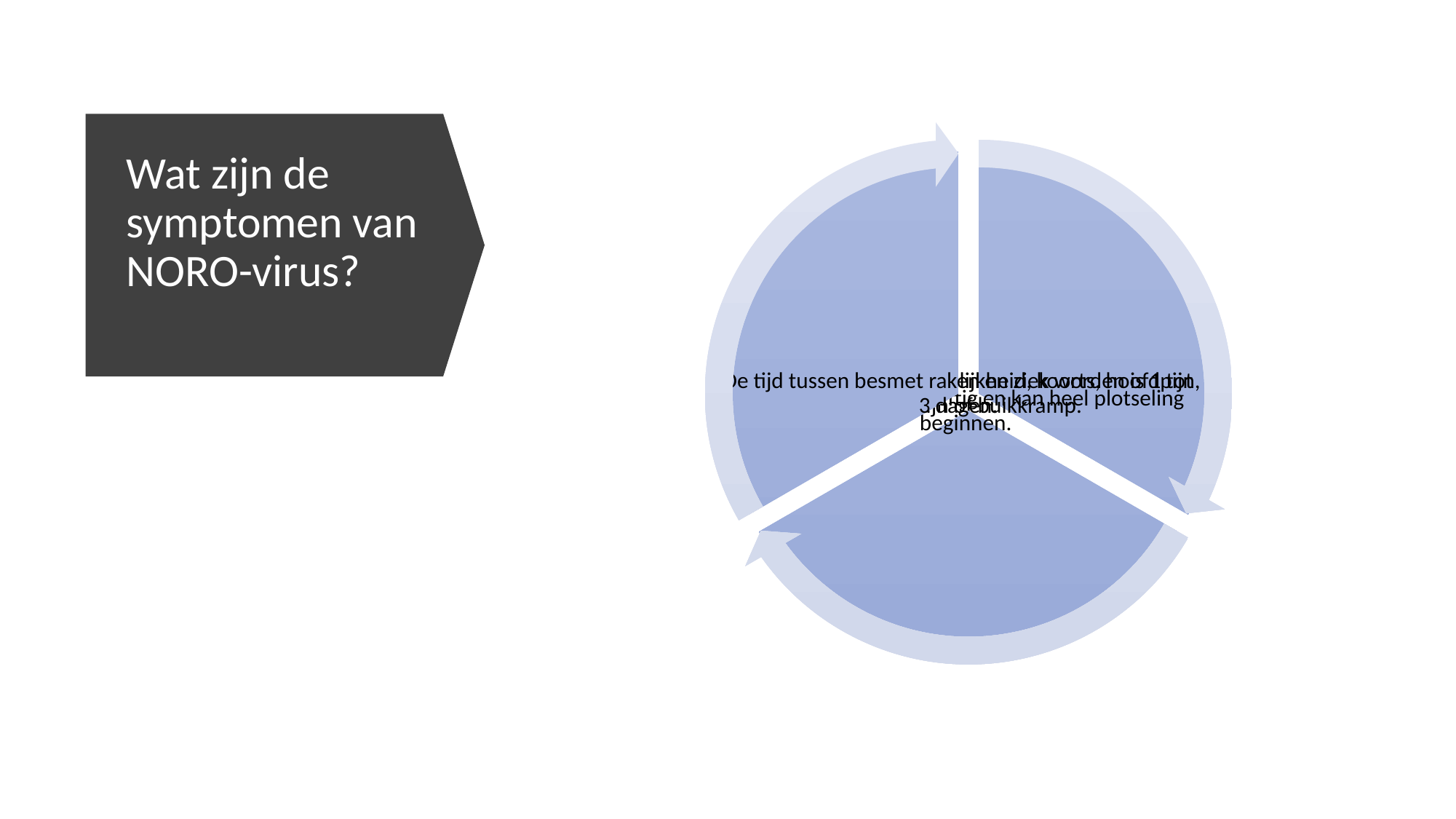

Braken, diarree, misselijkheid, koorts, hoofdpijn, buikpijn of buikkramp.
Het braken is vaak heftig en kan heel plotseling beginnen.
De tijd tussen besmet raken en ziek worden is 1 tot 3 dagen.
# Wat zijn de symptomen van NORO-virus?